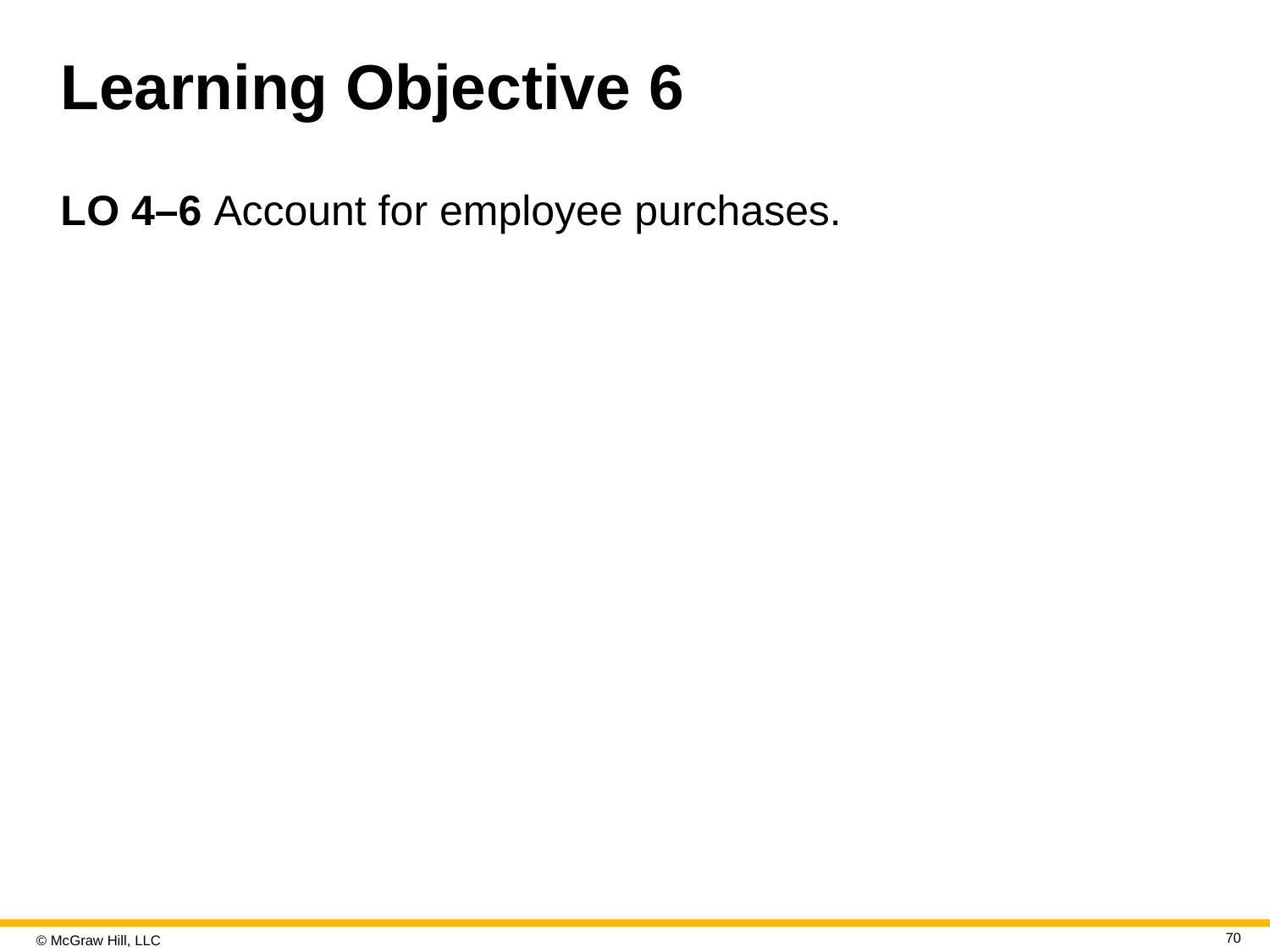

# Learning Objective 6
L O 4–6 Account for employee purchases.
70